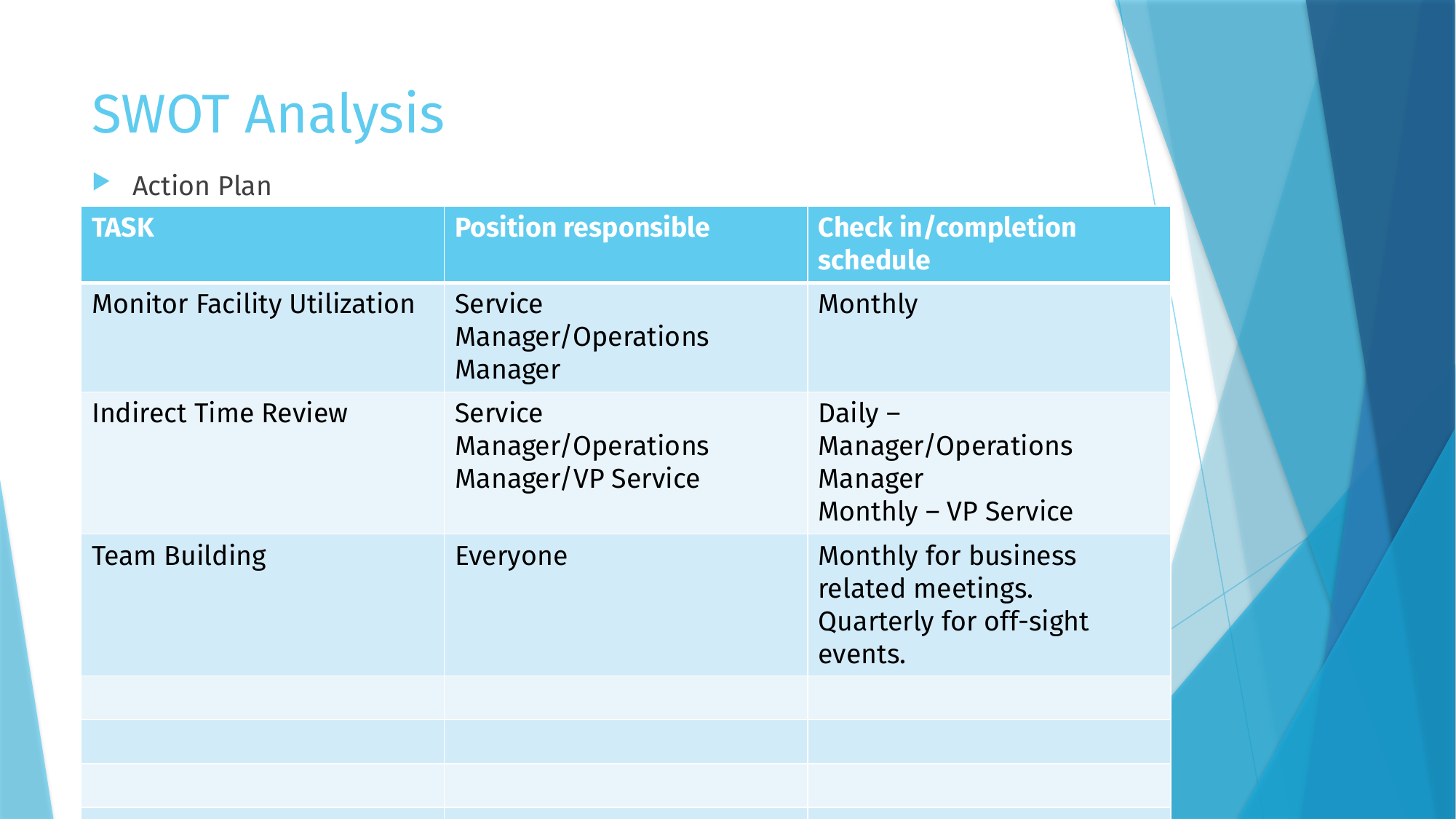

# SWOT Analysis
Action Plan

| TASK | Position responsible | Check in/completion schedule |
| --- | --- | --- |
| Monitor Facility Utilization | Service Manager/Operations Manager | Monthly |
| Indirect Time Review | Service Manager/Operations Manager/VP Service | Daily – Manager/Operations Manager Monthly – VP Service |
| Team Building | Everyone | Monthly for business related meetings. Quarterly for off-sight events. |
|  |  |  |
|  |  |  |
|  |  |  |
|  |  |  |